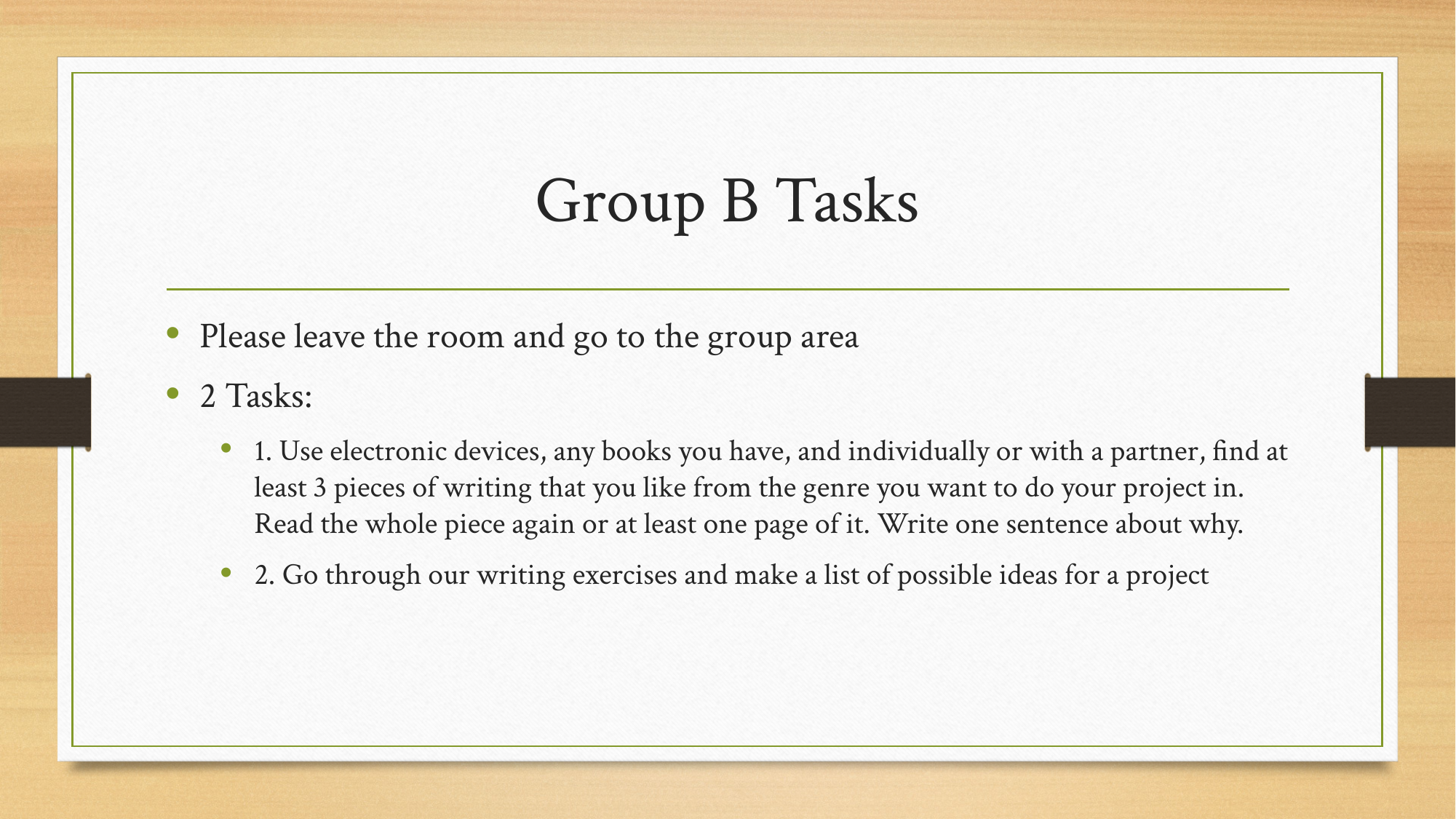

# Group B Tasks
Please leave the room and go to the group area
2 Tasks:
1. Use electronic devices, any books you have, and individually or with a partner, find at least 3 pieces of writing that you like from the genre you want to do your project in. Read the whole piece again or at least one page of it. Write one sentence about why.
2. Go through our writing exercises and make a list of possible ideas for a project